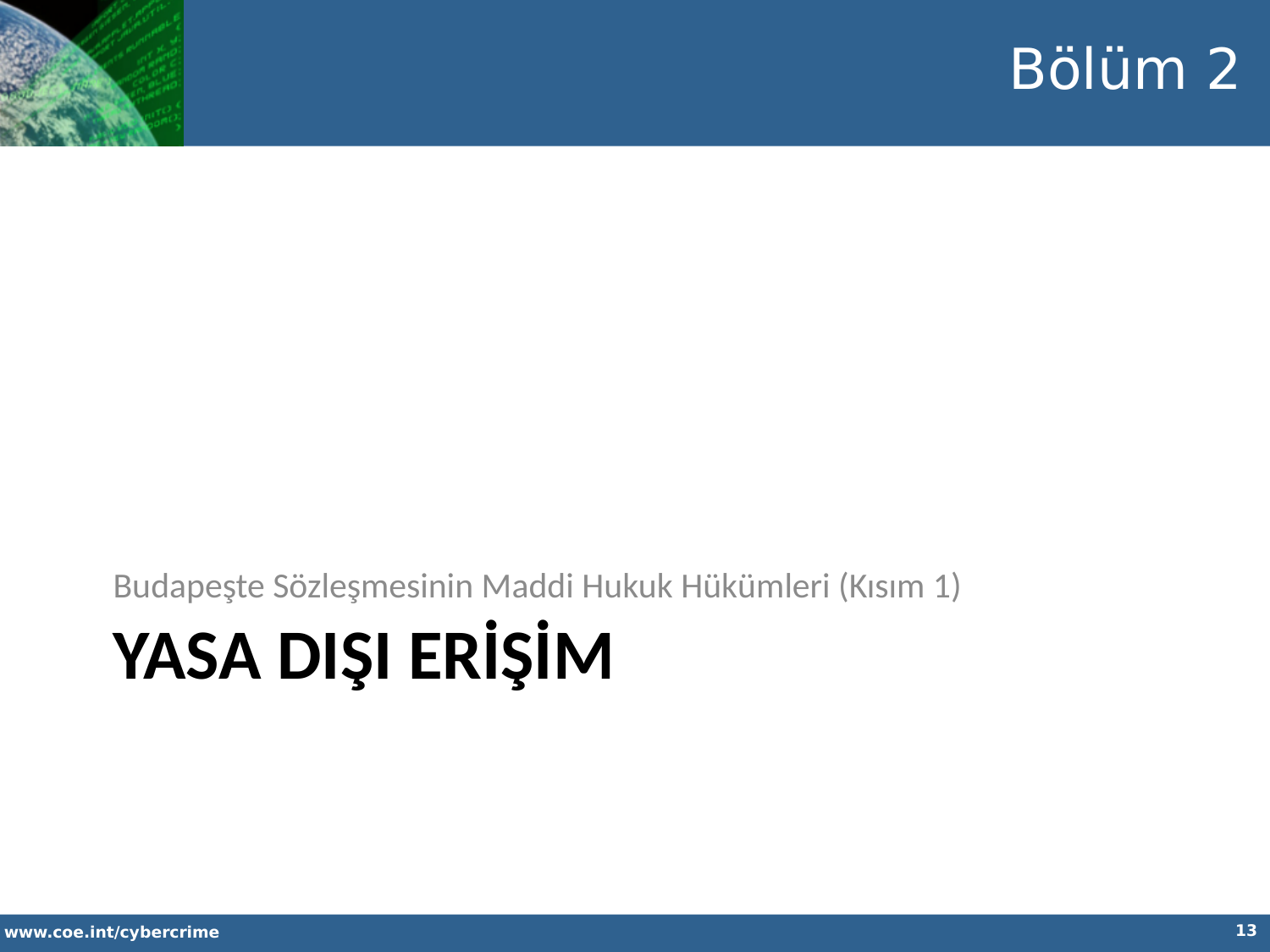

Bölüm 2
Budapeşte Sözleşmesinin Maddi Hukuk Hükümleri (Kısım 1)
# YASA DIŞI ERİŞİM